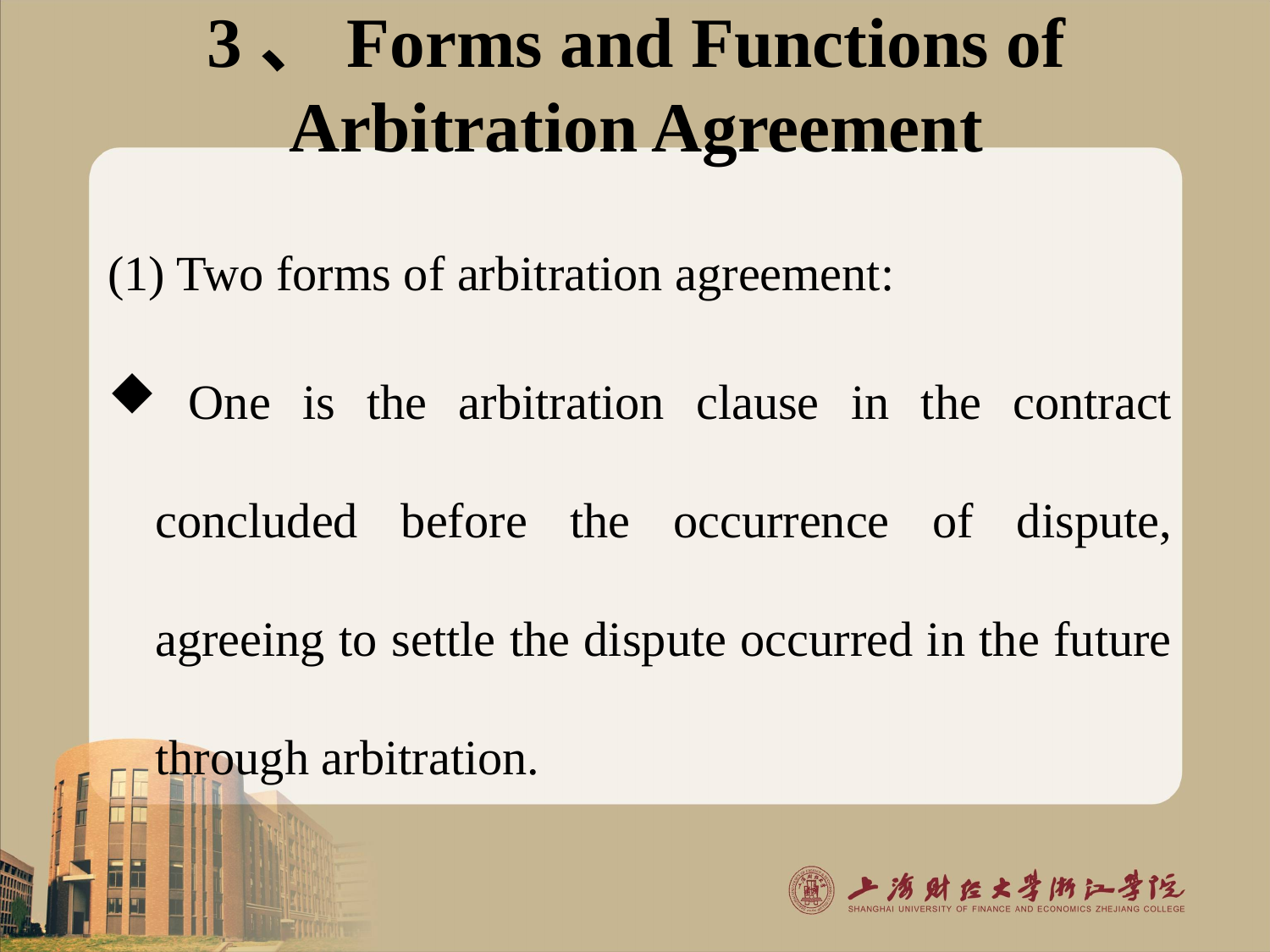

# 3、Forms and Functions of Arbitration Agreement
(1) Two forms of arbitration agreement:
 One is the arbitration clause in the contract concluded before the occurrence of dispute, agreeing to settle the dispute occurred in the future through arbitration.